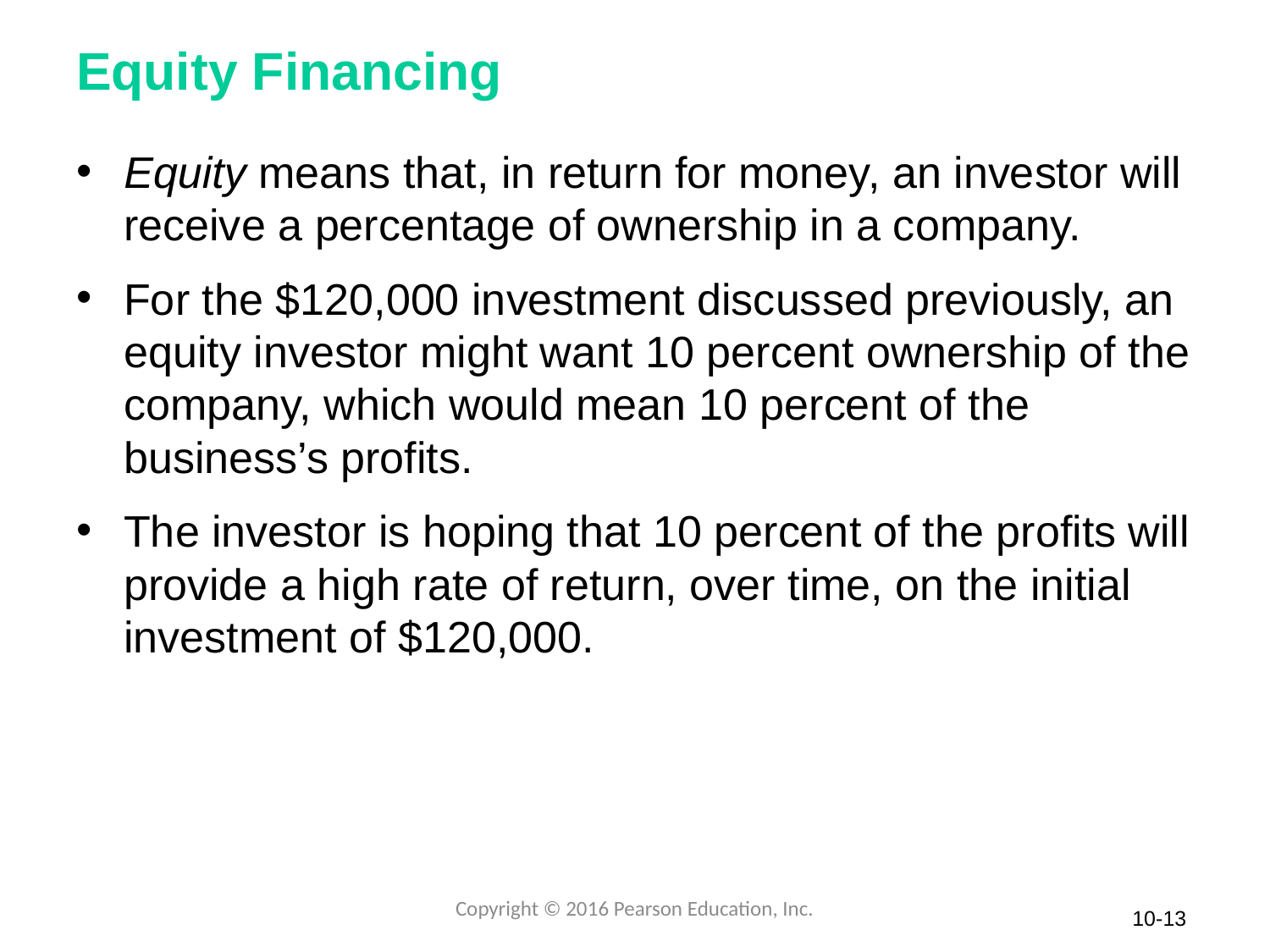

# Equity Financing
Equity means that, in return for money, an investor will receive a percentage of ownership in a company.

For the $120,000 investment discussed previously, an equity investor might want 10 percent ownership of the company, which would mean 10 percent of the business’s profits.

The investor is hoping that 10 percent of the profits will provide a high rate of return, over time, on the initial investment of $120,000.
Copyright © 2016 Pearson Education, Inc.